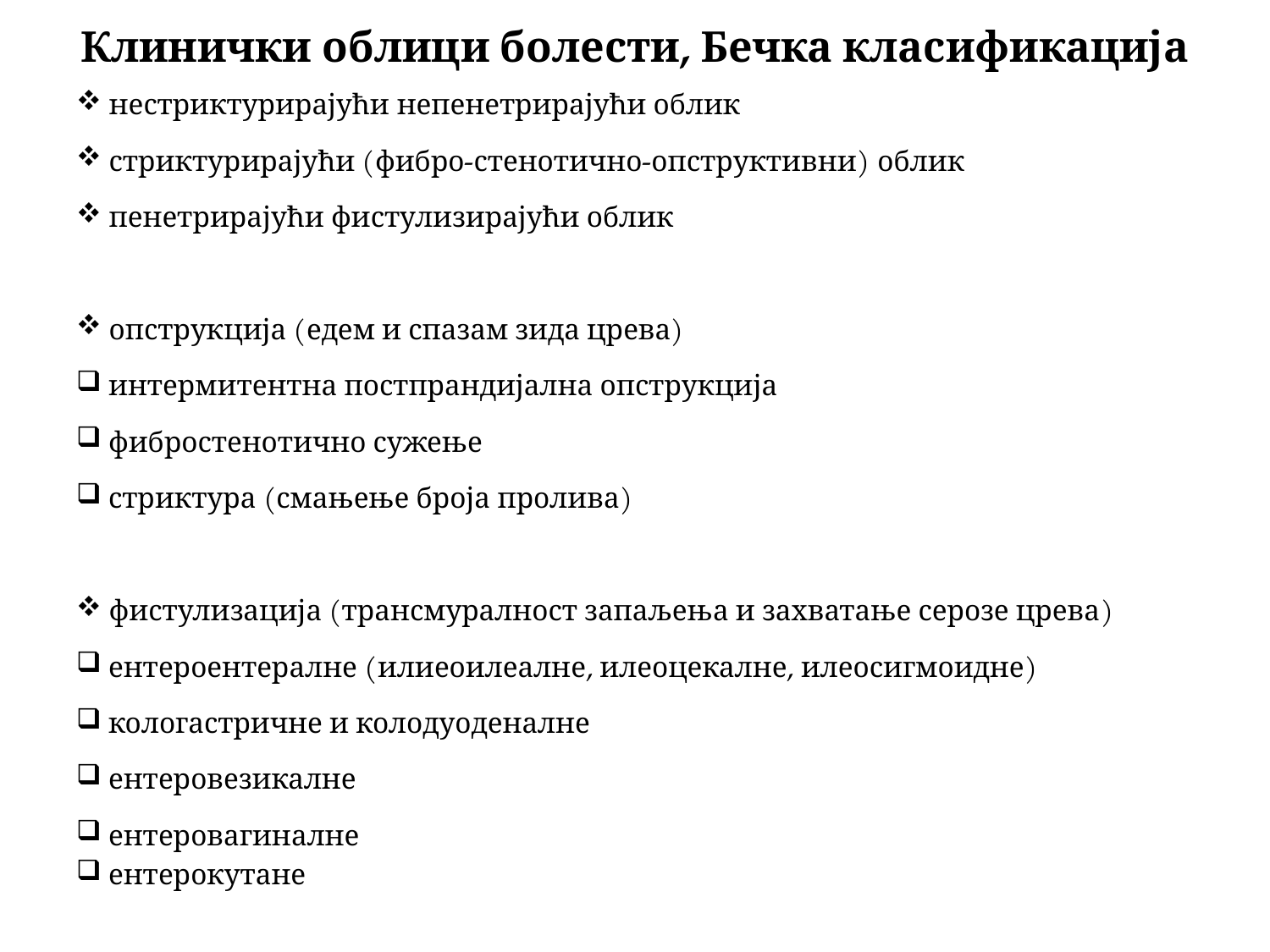

# Клинички облици болести, Бечка класификација
 нестриктурирајући непенетрирајући облик
 стриктурирајући (фибро-стенотично-опструктивни) облик
 пенетрирајући фистулизирајући облик

 опструкција (едем и спазам зида црева)
 интермитентна постпрандијална опструкција
 фибростенотично сужење
 стриктура (смањење броја пролива)

 фистулизација (трансмуралност запаљења и захватање серозе црева)
 ентероентералне (илиеоилеалне, илеоцекалне, илеосигмоидне)
 кологастричне и колодуоденалне
 ентеровезикалне
 ентеровагиналне
 ентерокутане